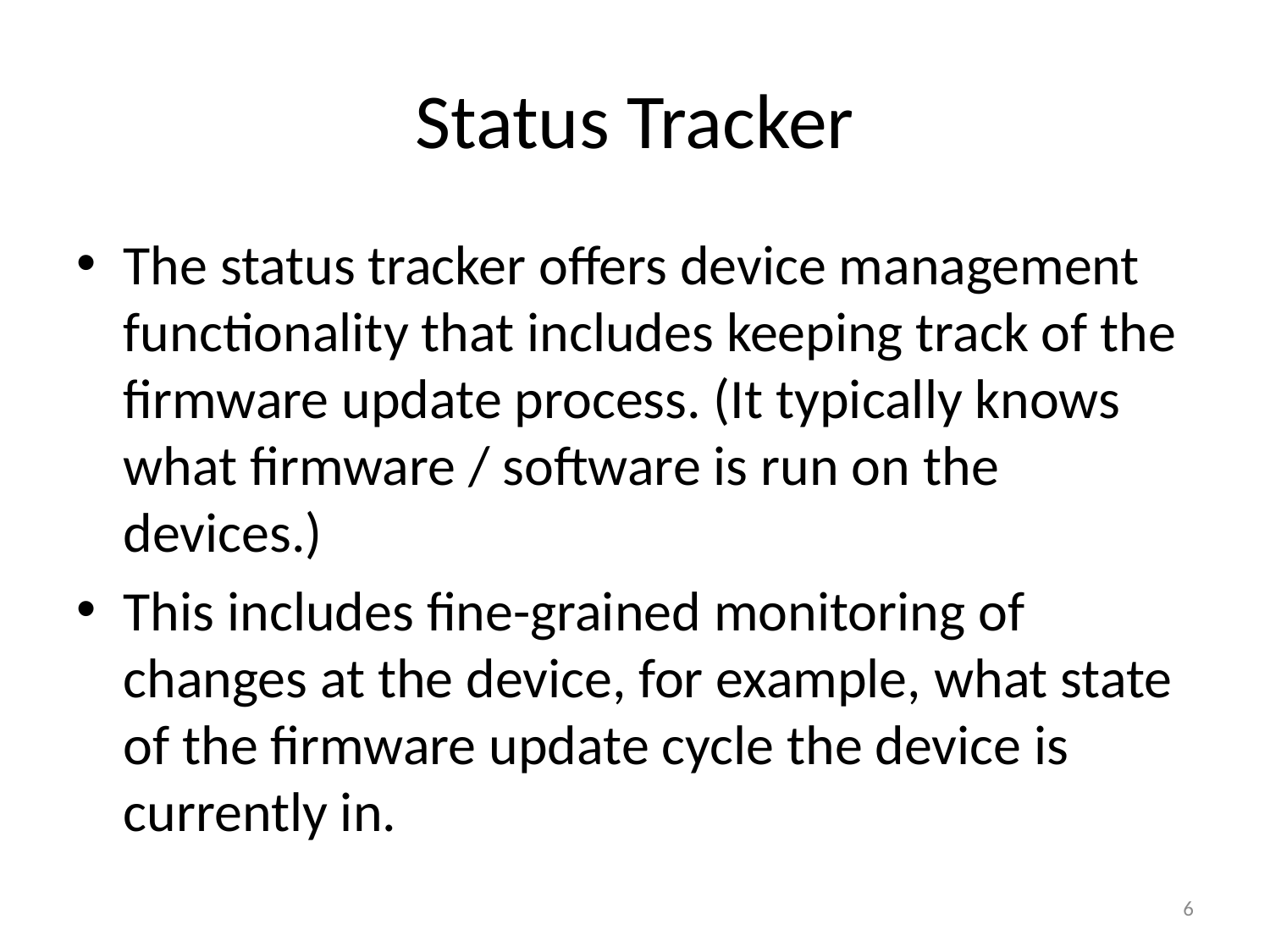

# Status Tracker
The status tracker offers device management functionality that includes keeping track of the firmware update process. (It typically knows what firmware / software is run on the devices.)
This includes fine-grained monitoring of changes at the device, for example, what state of the firmware update cycle the device is currently in.

6